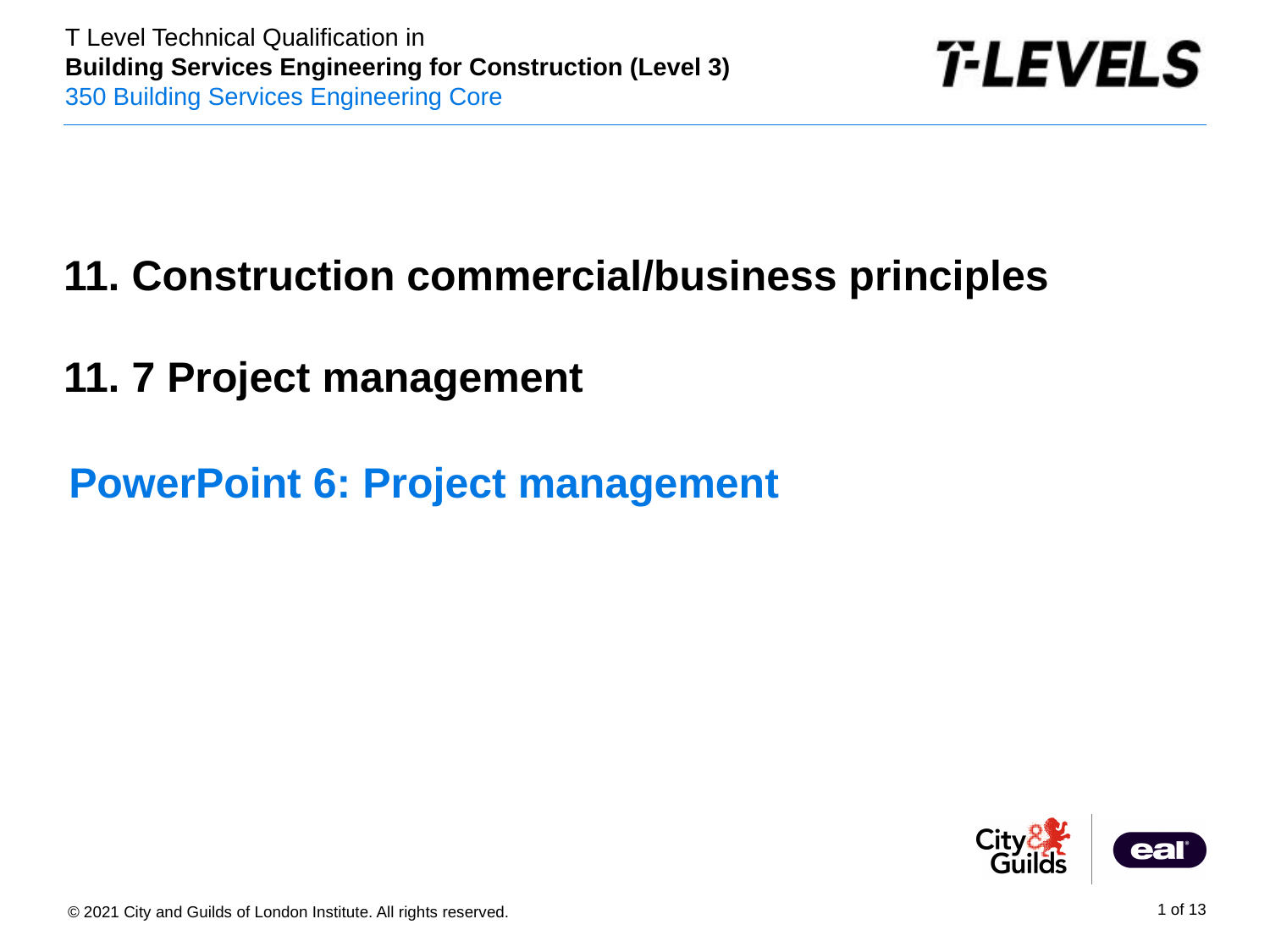

11. Construction commercial/business principles

11. 7 Project management
# PowerPoint 6: Project management